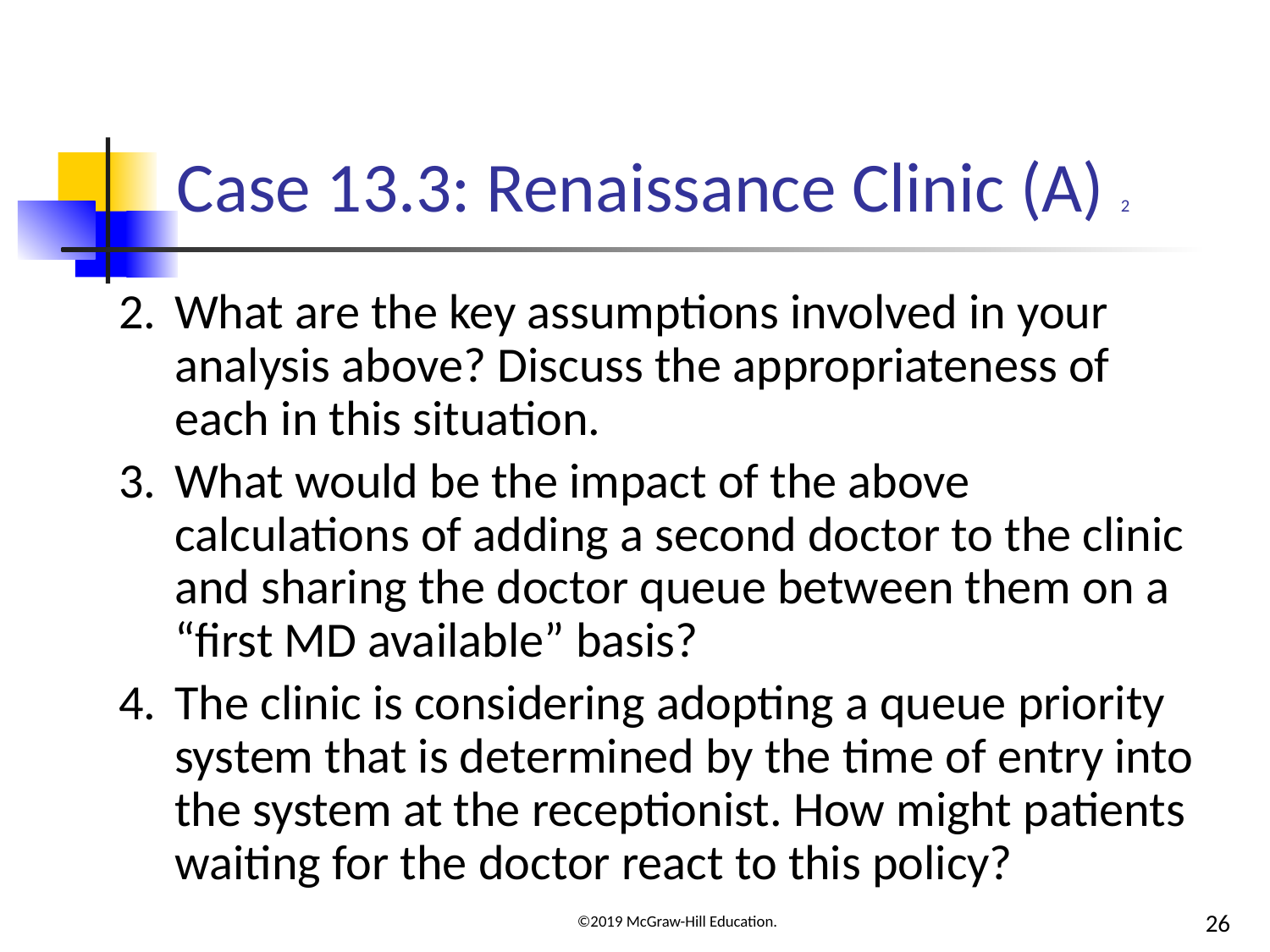

# Case 13.3: Renaissance Clinic (A) 2
What are the key assumptions involved in your analysis above? Discuss the appropriateness of each in this situation.
What would be the impact of the above calculations of adding a second doctor to the clinic and sharing the doctor queue between them on a “first MD available” basis?
The clinic is considering adopting a queue priority system that is determined by the time of entry into the system at the receptionist. How might patients waiting for the doctor react to this policy?